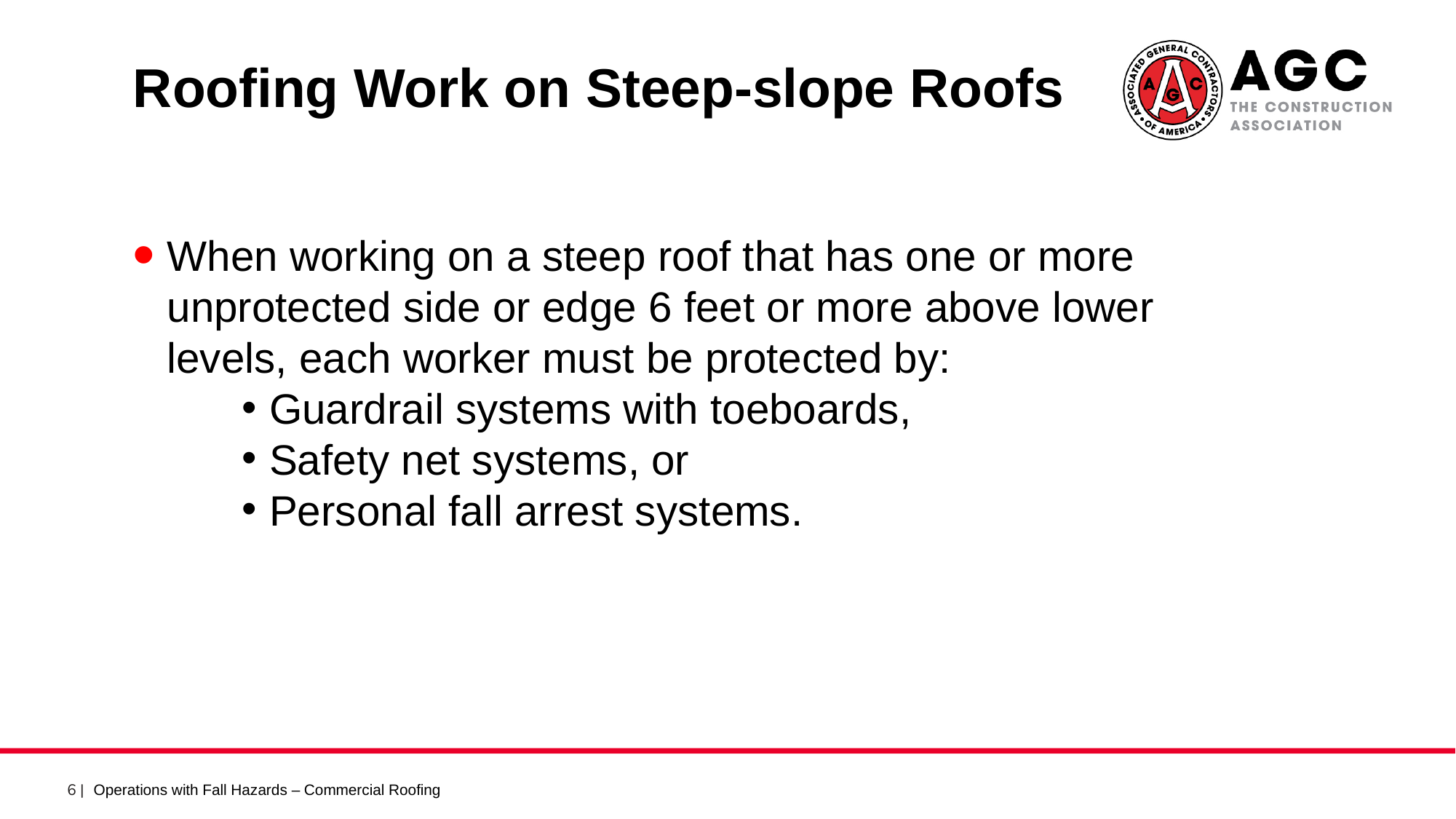

Roofing Work on Steep-slope Roofs
When working on a steep roof that has one or more unprotected side or edge 6 feet or more above lower levels, each worker must be protected by:
Guardrail systems with toeboards,
Safety net systems, or
Personal fall arrest systems.
Operations with Fall Hazards – Commercial Roofing